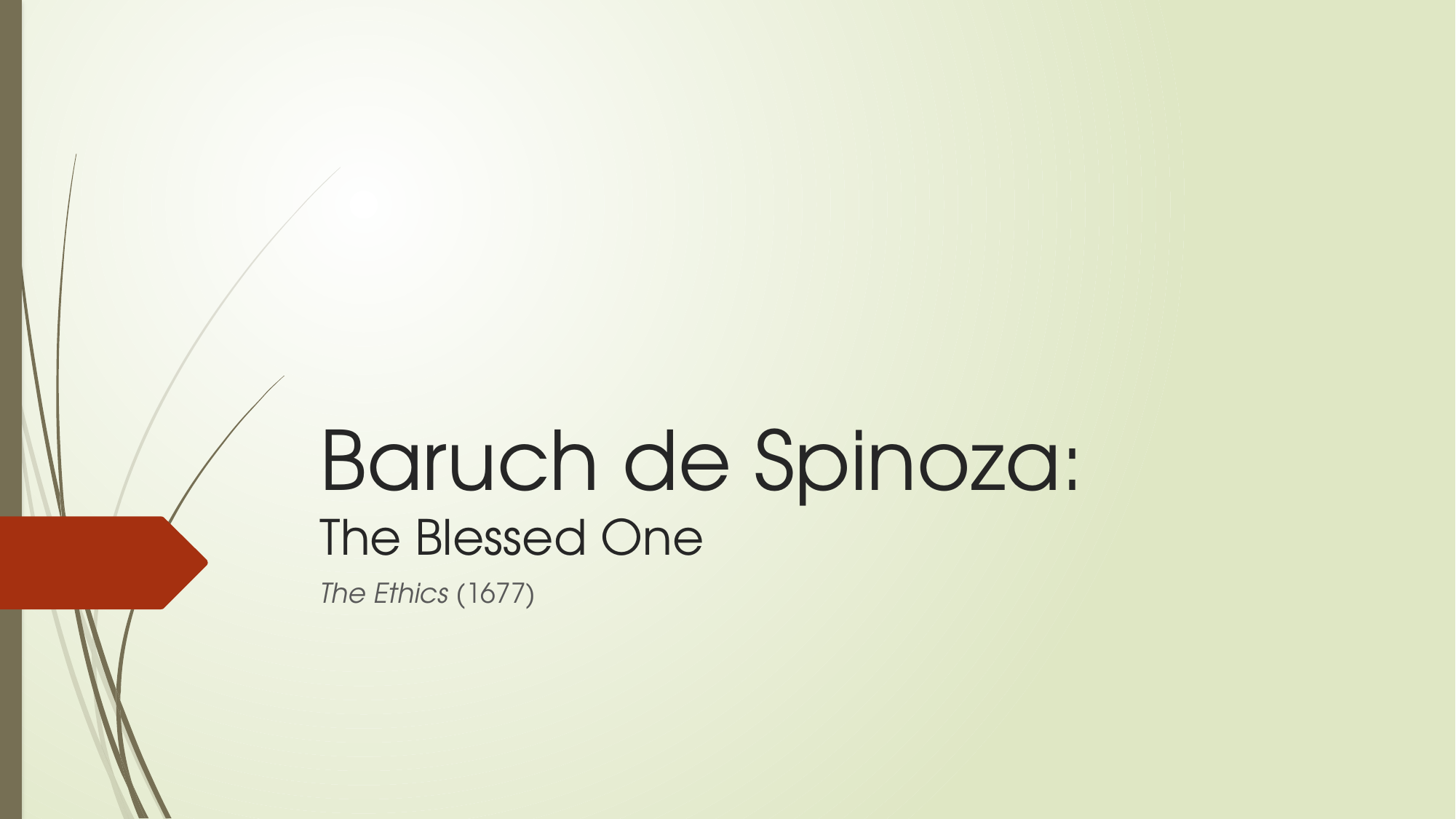

# Baruch de Spinoza: The Blessed One
The Ethics (1677)